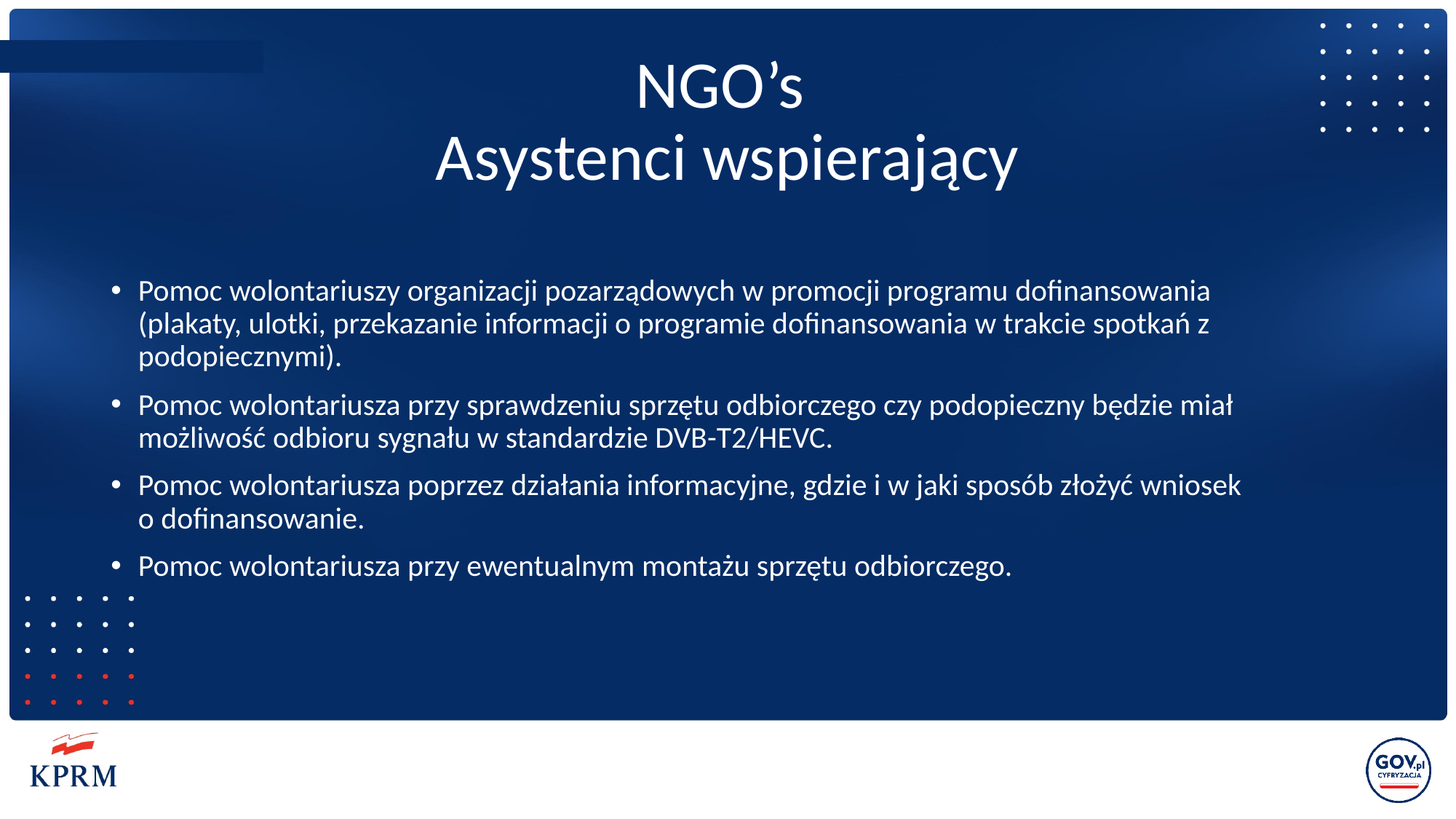

# NGO’s Asystenci wspierający

Pomoc wolontariuszy organizacji pozarządowych w promocji programu dofinansowania (plakaty, ulotki, przekazanie informacji o programie dofinansowania w trakcie spotkań z podopiecznymi).
Pomoc wolontariusza przy sprawdzeniu sprzętu odbiorczego czy podopieczny będzie miał możliwość odbioru sygnału w standardzie DVB-T2/HEVC.
Pomoc wolontariusza poprzez działania informacyjne, gdzie i w jaki sposób złożyć wniosek o dofinansowanie.
Pomoc wolontariusza przy ewentualnym montażu sprzętu odbiorczego.